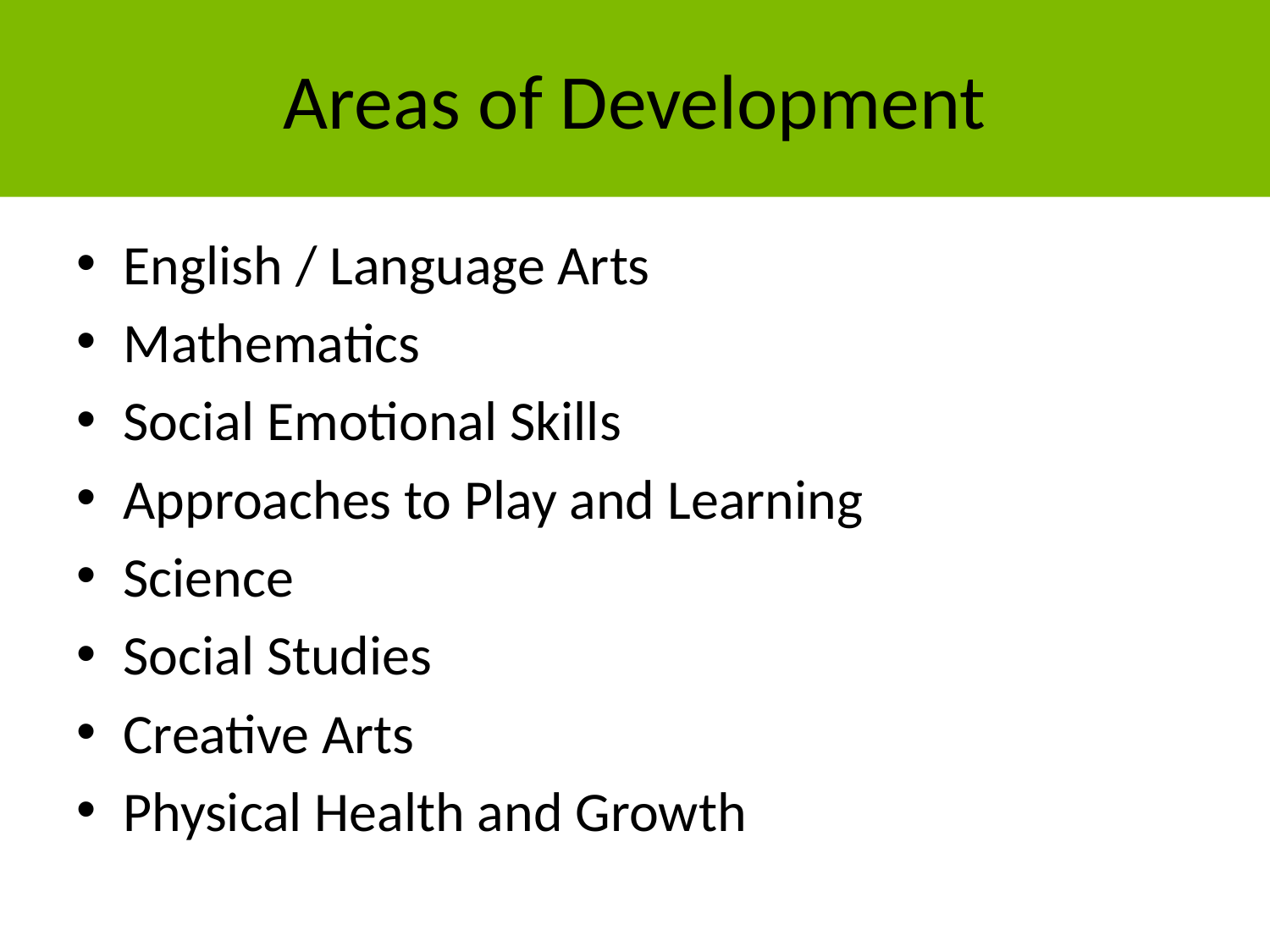

# Areas of Development
English / Language Arts
Mathematics
Social Emotional Skills
Approaches to Play and Learning
Science
Social Studies
Creative Arts
Physical Health and Growth